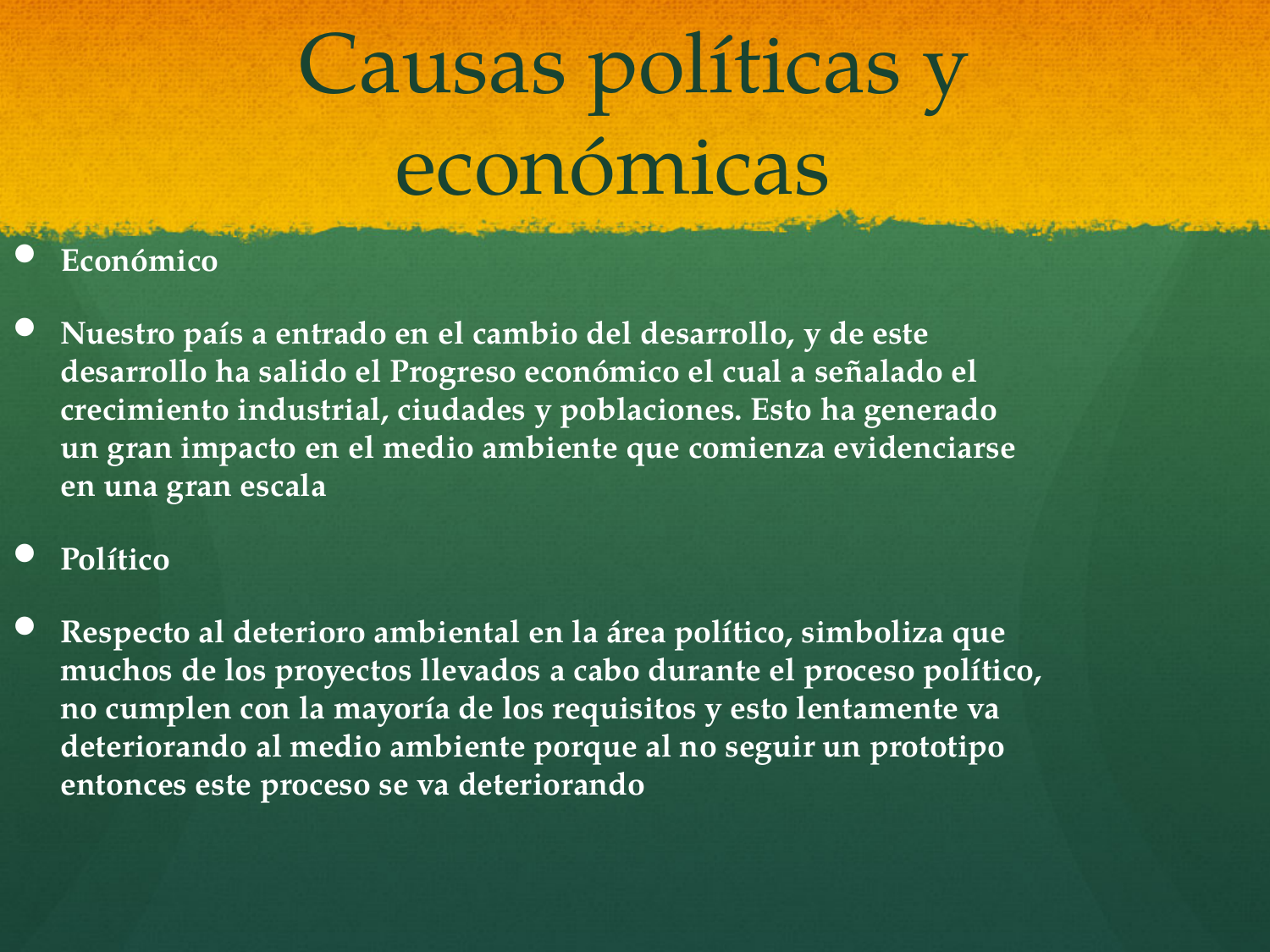

# Causas políticas y económicas
Económico
Nuestro país a entrado en el cambio del desarrollo, y de este desarrollo ha salido el Progreso económico el cual a señalado el crecimiento industrial, ciudades y poblaciones. Esto ha generado un gran impacto en el medio ambiente que comienza evidenciarse en una gran escala
Político
Respecto al deterioro ambiental en la área político, simboliza que muchos de los proyectos llevados a cabo durante el proceso político, no cumplen con la mayoría de los requisitos y esto lentamente va deteriorando al medio ambiente porque al no seguir un prototipo entonces este proceso se va deteriorando